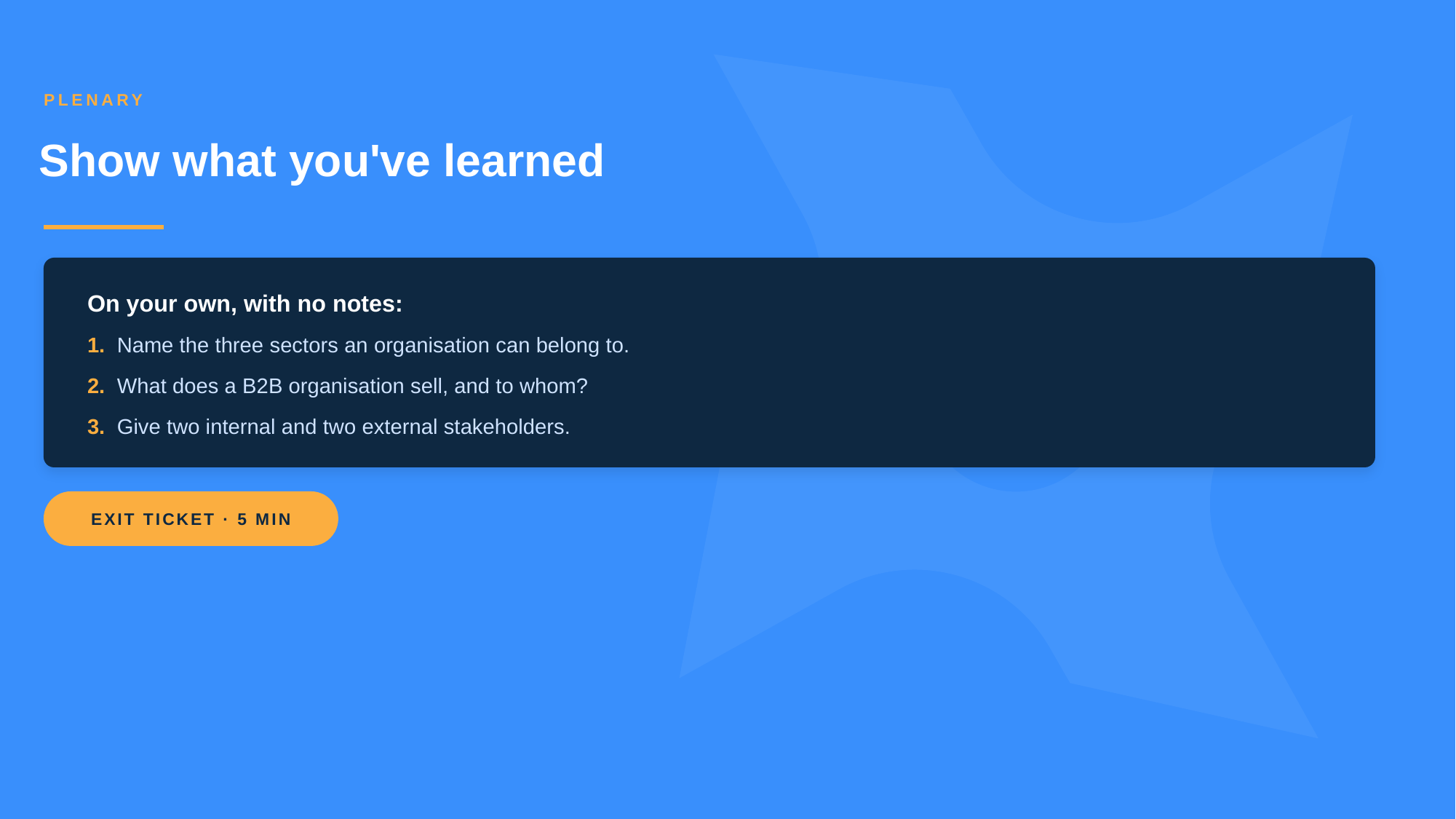

PLENARY
Show what you've learned

On your own, with no notes:
1.  Name the three sectors an organisation can belong to.
2.  What does a B2B organisation sell, and to whom?
3.  Give two internal and two external stakeholders.
EXIT TICKET · 5 MIN